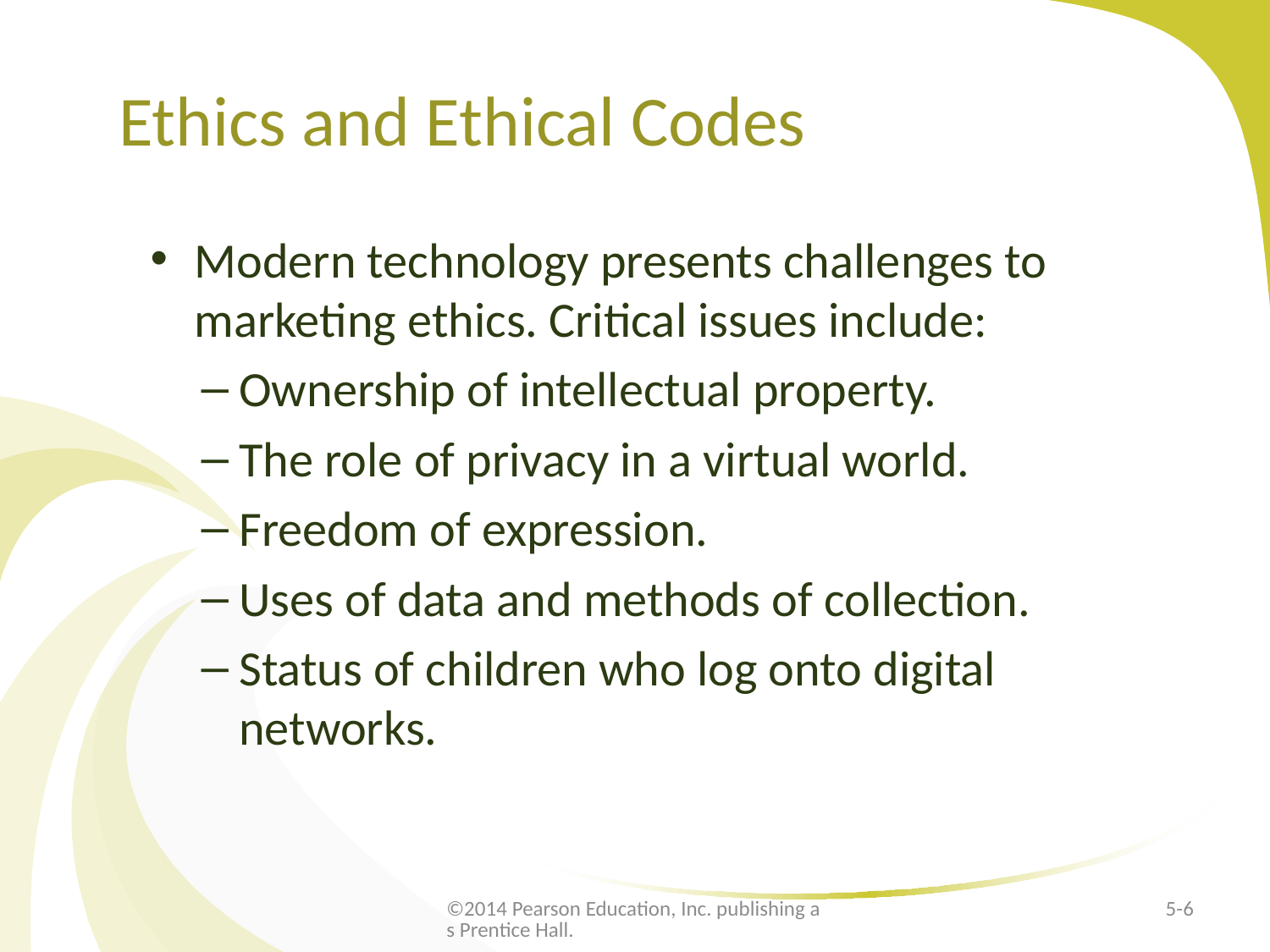

# Ethics and Ethical Codes
Modern technology presents challenges to marketing ethics. Critical issues include:
Ownership of intellectual property.
The role of privacy in a virtual world.
Freedom of expression.
Uses of data and methods of collection.
Status of children who log onto digital networks.

©2014 Pearson Education, Inc. publishing as Prentice Hall.
5-6